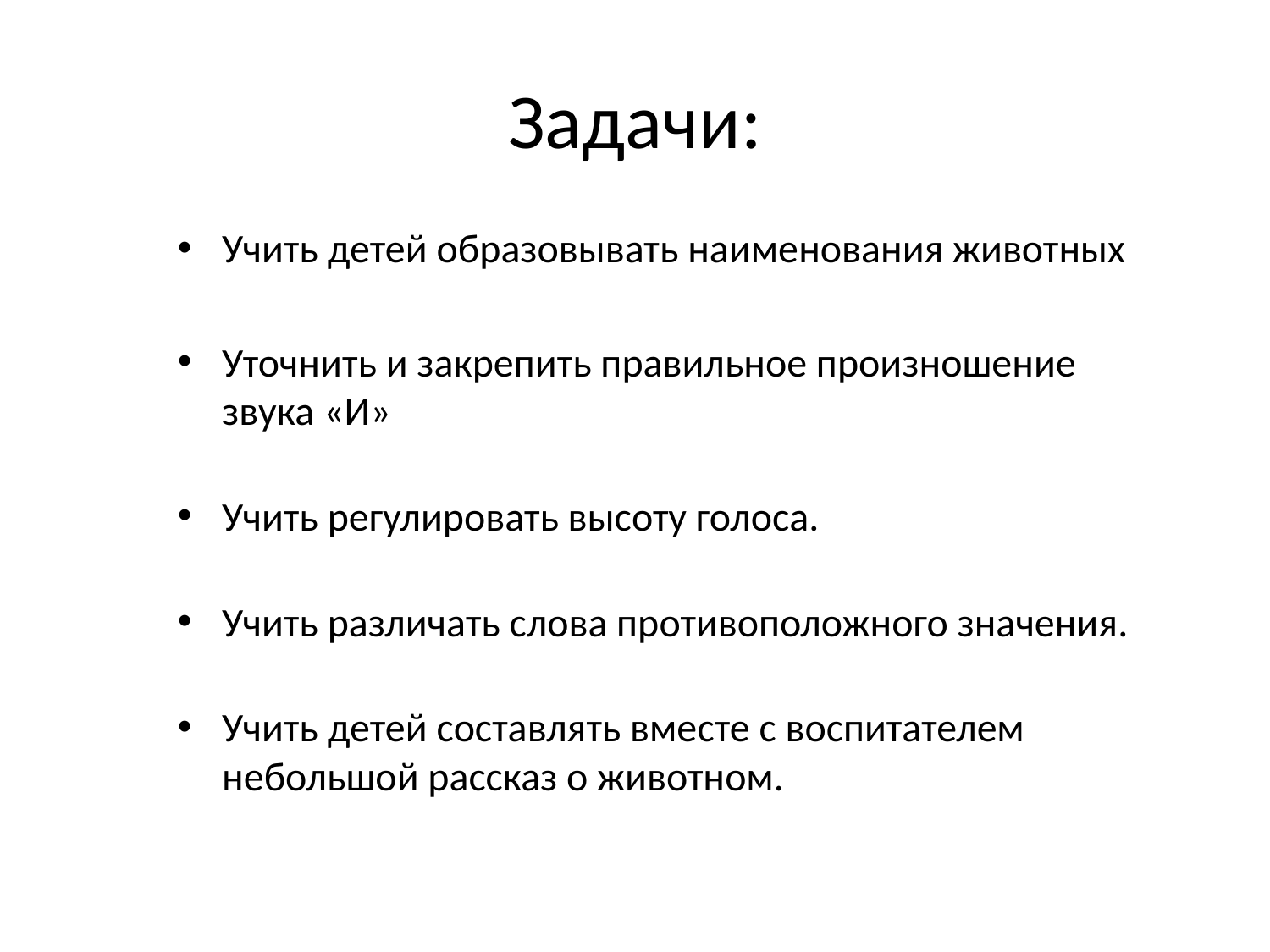

# Задачи:
Учить детей образовывать наименования животных

Уточнить и закрепить правильное произношение звука «И»
Учить регулировать высоту голоса.
Учить различать слова противоположного значения.
Учить детей составлять вместе с воспитателем небольшой рассказ о животном.